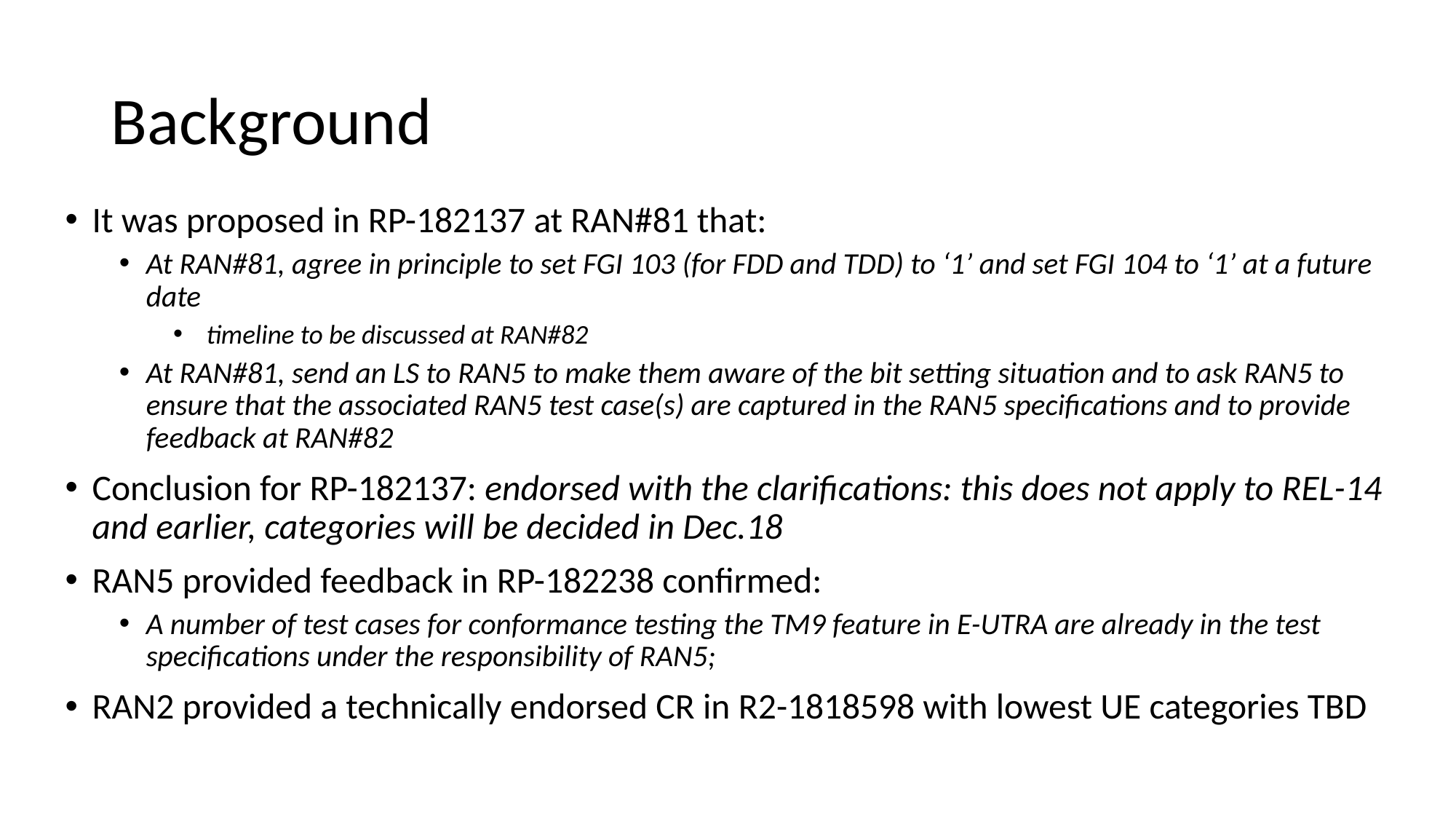

# Background
It was proposed in RP-182137 at RAN#81 that:
At RAN#81, agree in principle to set FGI 103 (for FDD and TDD) to ‘1’ and set FGI 104 to ‘1’ at a future date
 timeline to be discussed at RAN#82
At RAN#81, send an LS to RAN5 to make them aware of the bit setting situation and to ask RAN5 to ensure that the associated RAN5 test case(s) are captured in the RAN5 specifications and to provide feedback at RAN#82
Conclusion for RP-182137: endorsed with the clarifications: this does not apply to REL-14 and earlier, categories will be decided in Dec.18
RAN5 provided feedback in RP-182238 confirmed:
A number of test cases for conformance testing the TM9 feature in E-UTRA are already in the test specifications under the responsibility of RAN5;
RAN2 provided a technically endorsed CR in R2-1818598 with lowest UE categories TBD